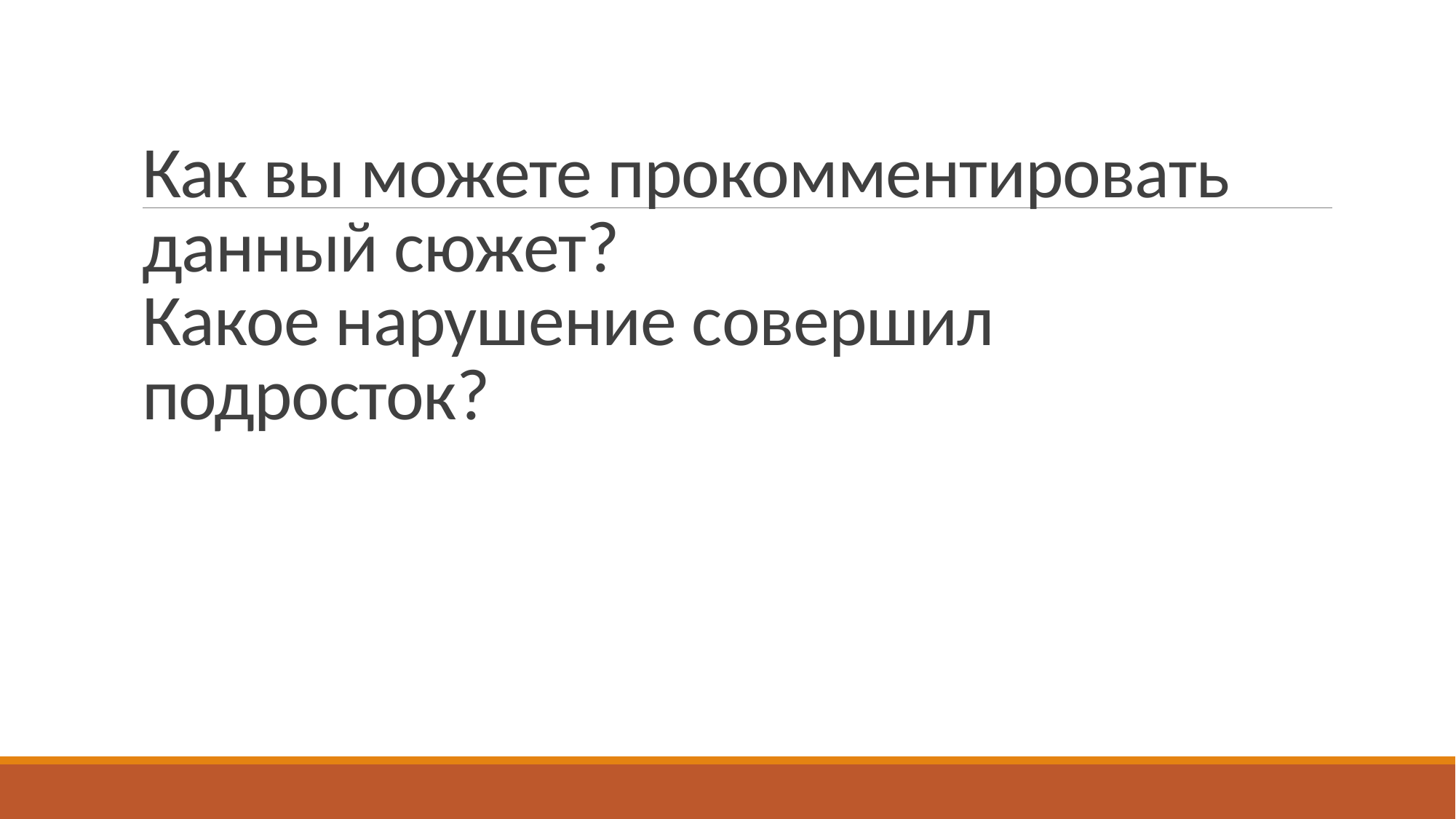

# Как вы можете прокомментировать данный сюжет? Какое нарушение совершил подросток?